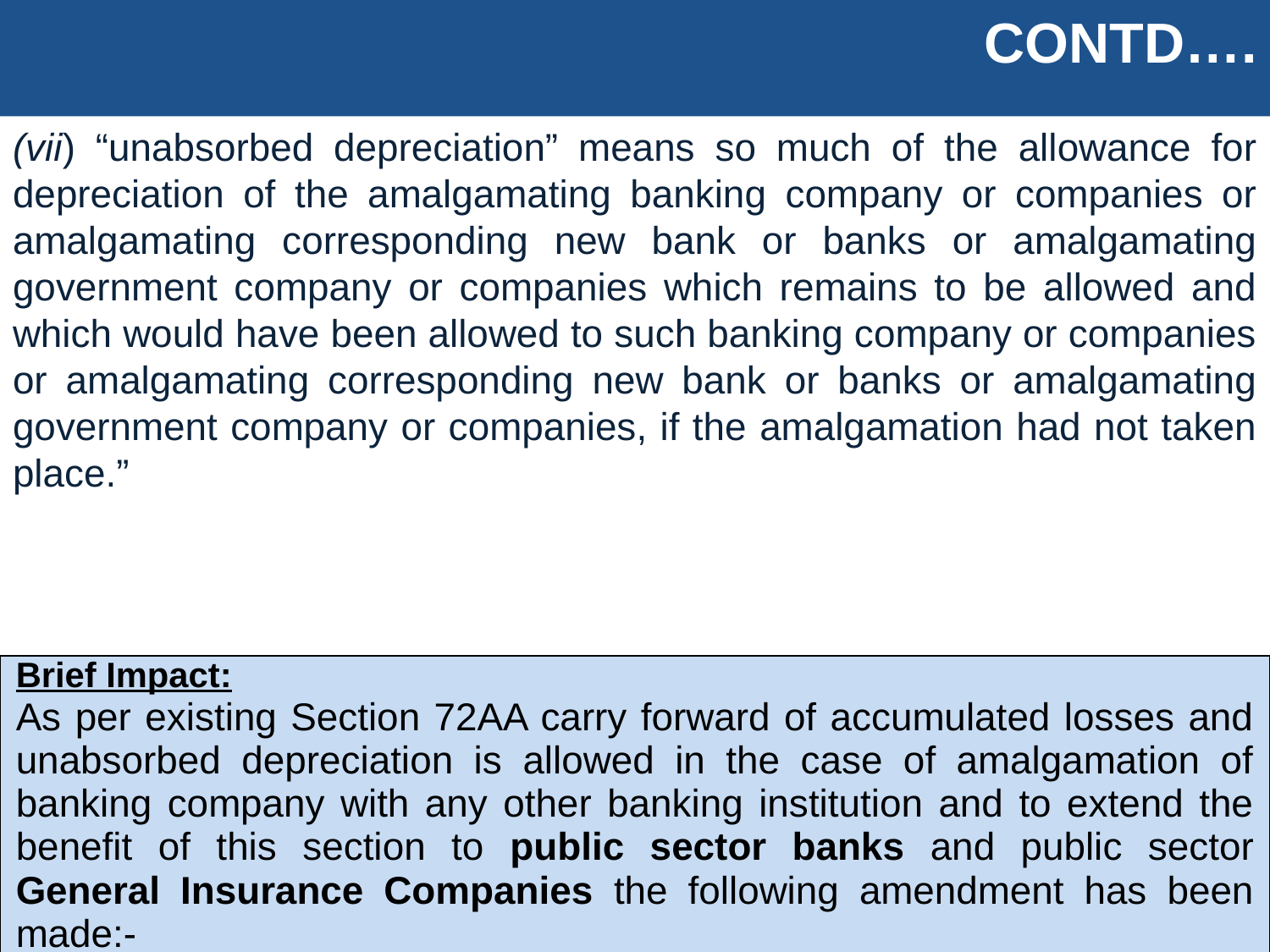

Contd….
# (vii) “unabsorbed depreciation” means so much of the allowance for depreciation of the amalgamating banking company or companies or amalgamating corresponding new bank or banks or amalgamating government company or companies which remains to be allowed and which would have been allowed to such banking company or companies or amalgamating corresponding new bank or banks or amalgamating government company or companies, if the amalgamation had not taken place.”
| Brief Impact: As per existing Section 72AA carry forward of accumulated losses and unabsorbed depreciation is allowed in the case of amalgamation of banking company with any other banking institution and to extend the benefit of this section to public sector banks and public sector General Insurance Companies the following amendment has been made:- |
| --- |
90